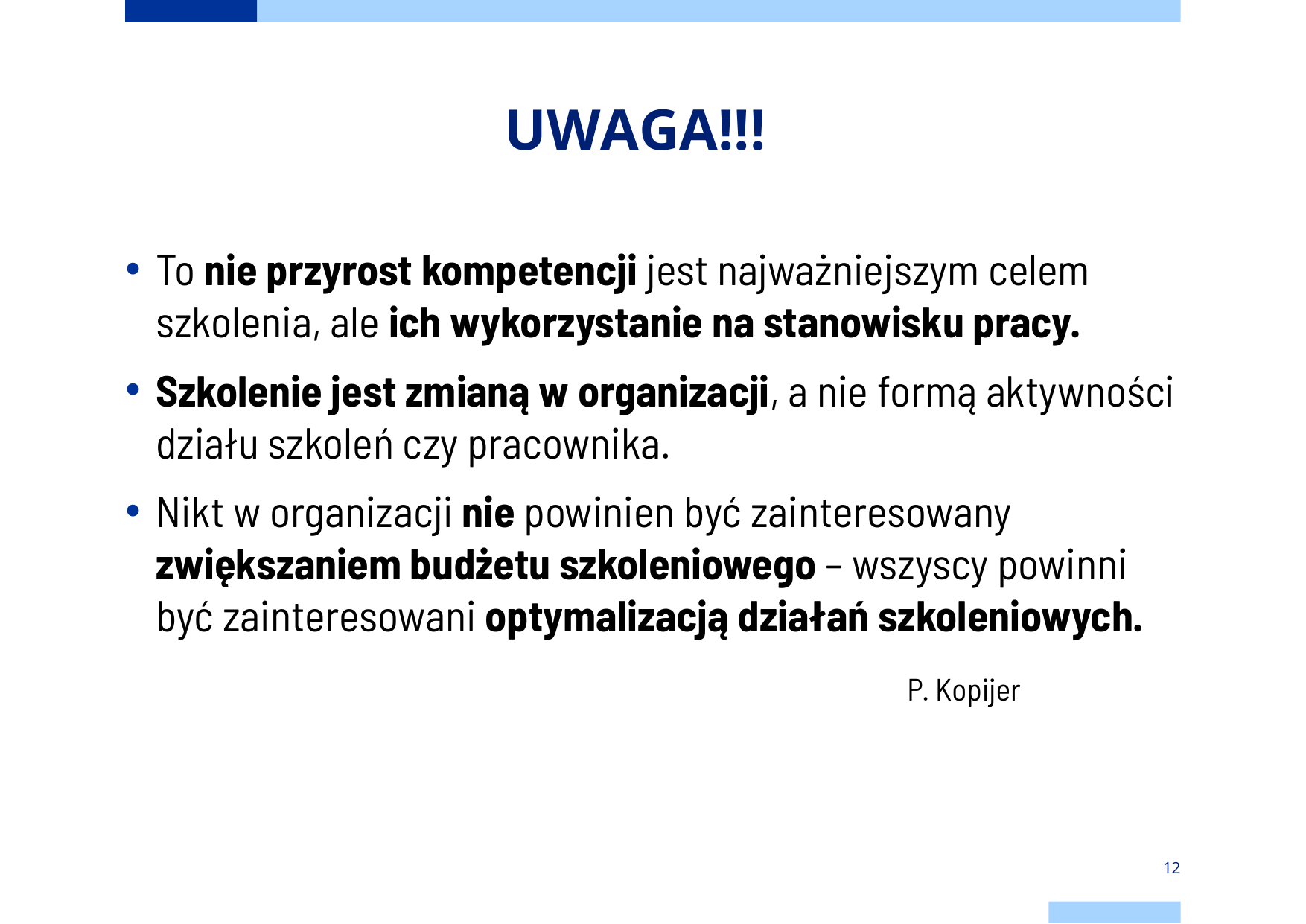

# UWAGA!!!
To nie przyrost kompetencji jest najważniejszym celem szkolenia, ale ich wykorzystanie na stanowisku pracy.
Szkolenie jest zmianą w organizacji, a nie formą aktywności działu szkoleń czy pracownika.
Nikt w organizacji nie powinien być zainteresowany zwiększaniem budżetu szkoleniowego – wszyscy powinni być zainteresowani optymalizacją działań szkoleniowych.
							P. Kopijer

12